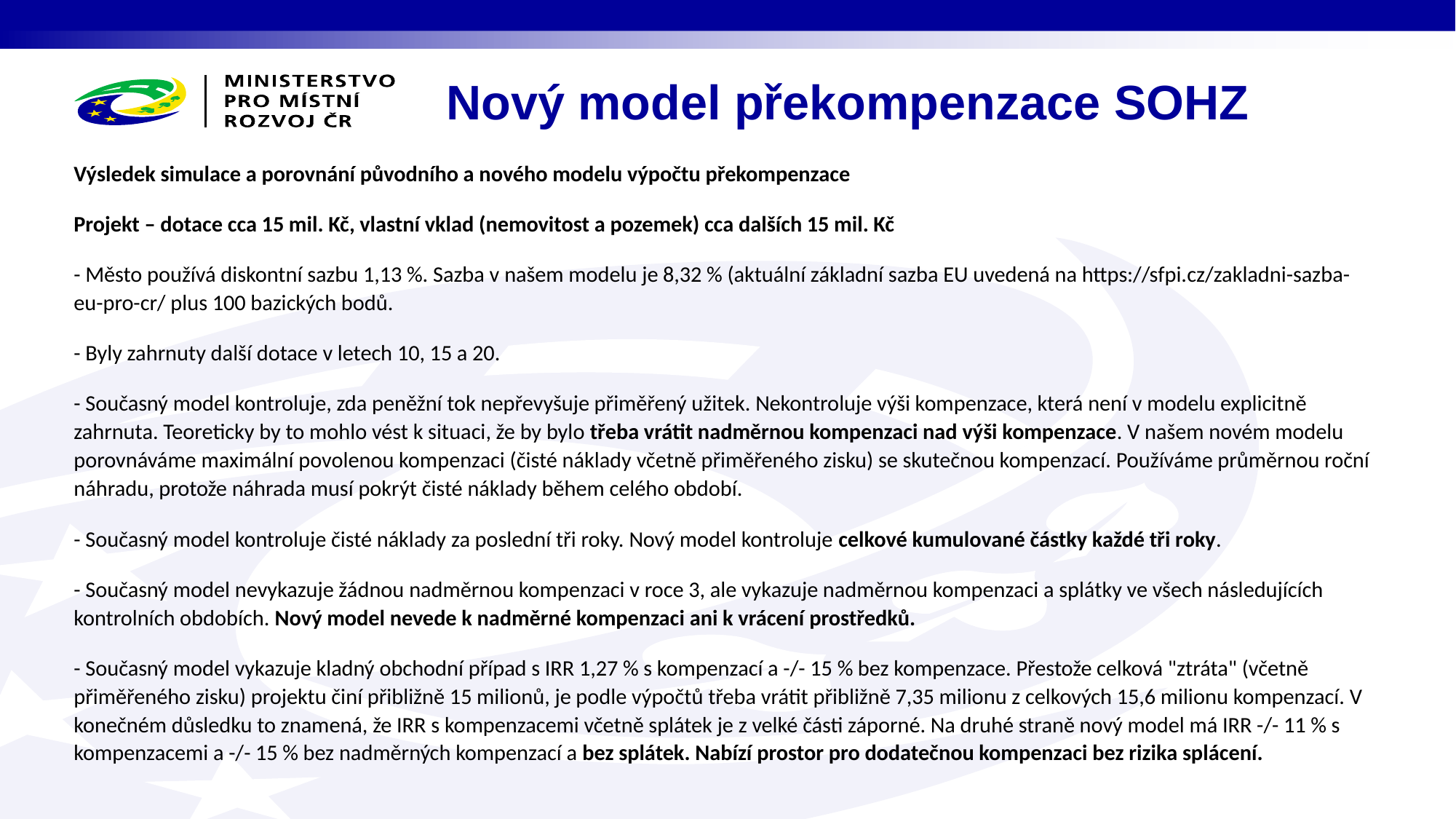

# Nový model překompenzace SOHZ
Výsledek simulace a porovnání původního a nového modelu výpočtu překompenzace
Projekt – dotace cca 15 mil. Kč, vlastní vklad (nemovitost a pozemek) cca dalších 15 mil. Kč
- Město používá diskontní sazbu 1,13 %. Sazba v našem modelu je 8,32 % (aktuální základní sazba EU uvedená na https://sfpi.cz/zakladni-sazba-eu-pro-cr/ plus 100 bazických bodů.
- Byly zahrnuty další dotace v letech 10, 15 a 20.
- Současný model kontroluje, zda peněžní tok nepřevyšuje přiměřený užitek. Nekontroluje výši kompenzace, která není v modelu explicitně zahrnuta. Teoreticky by to mohlo vést k situaci, že by bylo třeba vrátit nadměrnou kompenzaci nad výši kompenzace. V našem novém modelu porovnáváme maximální povolenou kompenzaci (čisté náklady včetně přiměřeného zisku) se skutečnou kompenzací. Používáme průměrnou roční náhradu, protože náhrada musí pokrýt čisté náklady během celého období.
- Současný model kontroluje čisté náklady za poslední tři roky. Nový model kontroluje celkové kumulované částky každé tři roky.
- Současný model nevykazuje žádnou nadměrnou kompenzaci v roce 3, ale vykazuje nadměrnou kompenzaci a splátky ve všech následujících kontrolních obdobích. Nový model nevede k nadměrné kompenzaci ani k vrácení prostředků.
- Současný model vykazuje kladný obchodní případ s IRR 1,27 % s kompenzací a -/- 15 % bez kompenzace. Přestože celková "ztráta" (včetně přiměřeného zisku) projektu činí přibližně 15 milionů, je podle výpočtů třeba vrátit přibližně 7,35 milionu z celkových 15,6 milionu kompenzací. V konečném důsledku to znamená, že IRR s kompenzacemi včetně splátek je z velké části záporné. Na druhé straně nový model má IRR -/- 11 % s kompenzacemi a -/- 15 % bez nadměrných kompenzací a bez splátek. Nabízí prostor pro dodatečnou kompenzaci bez rizika splácení.